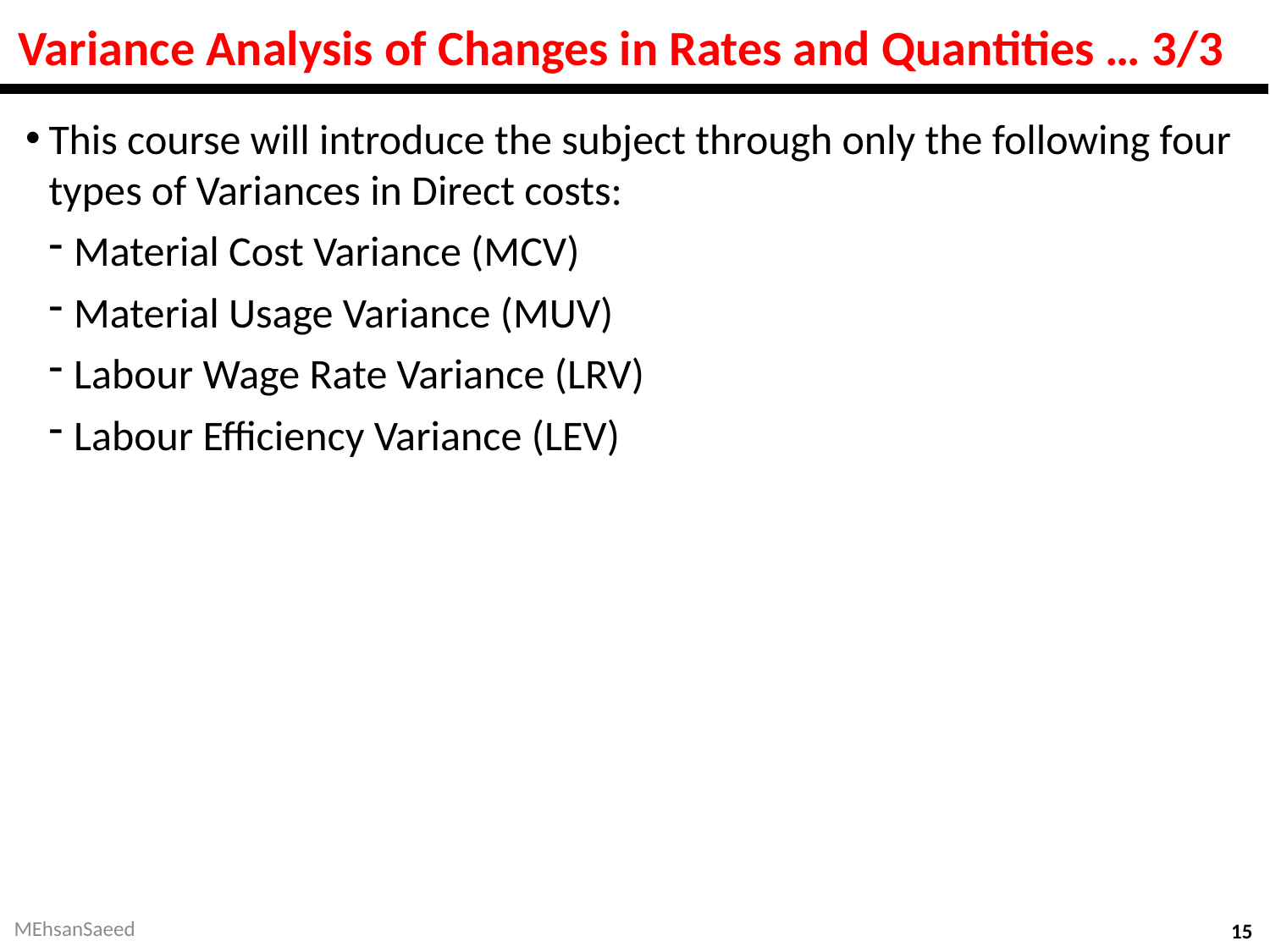

# Variance Analysis of Changes in Rates and Quantities … 3/3
This course will introduce the subject through only the following four types of Variances in Direct costs:
Material Cost Variance (MCV)
Material Usage Variance (MUV)
Labour Wage Rate Variance (LRV)
Labour Efficiency Variance (LEV)
MEhsanSaeed
15